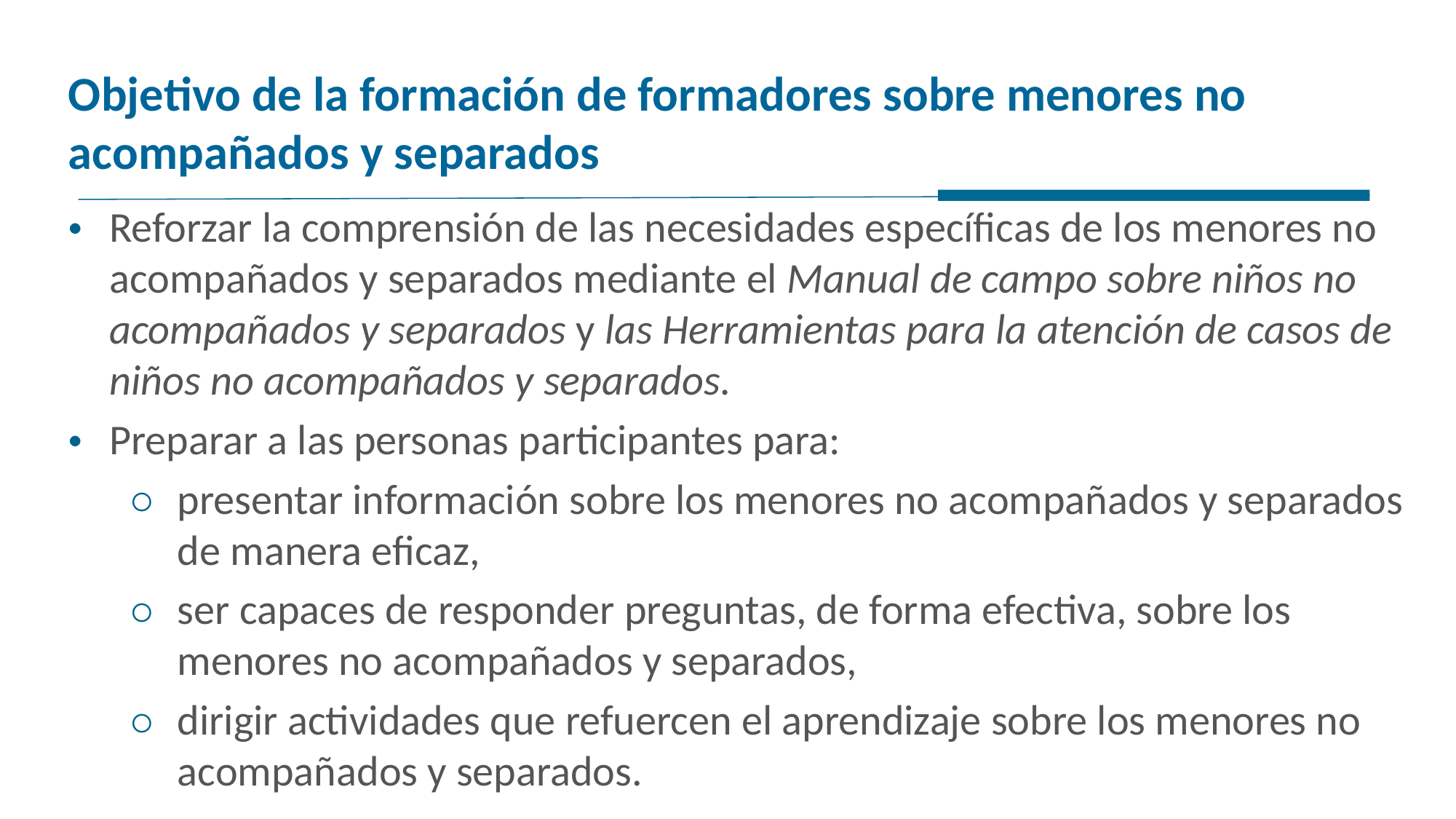

Objetivo de la formación de formadores sobre menores no acompañados y separados

Reforzar la comprensión de las necesidades específicas de los menores no acompañados y separados mediante el Manual de campo sobre niños no acompañados y separados y las Herramientas para la atención de casos de niños no acompañados y separados.
Preparar a las personas participantes para:
presentar información sobre los menores no acompañados y separados de manera eficaz,
ser capaces de responder preguntas, de forma efectiva, sobre los menores no acompañados y separados,
dirigir actividades que refuercen el aprendizaje sobre los menores no acompañados y separados.